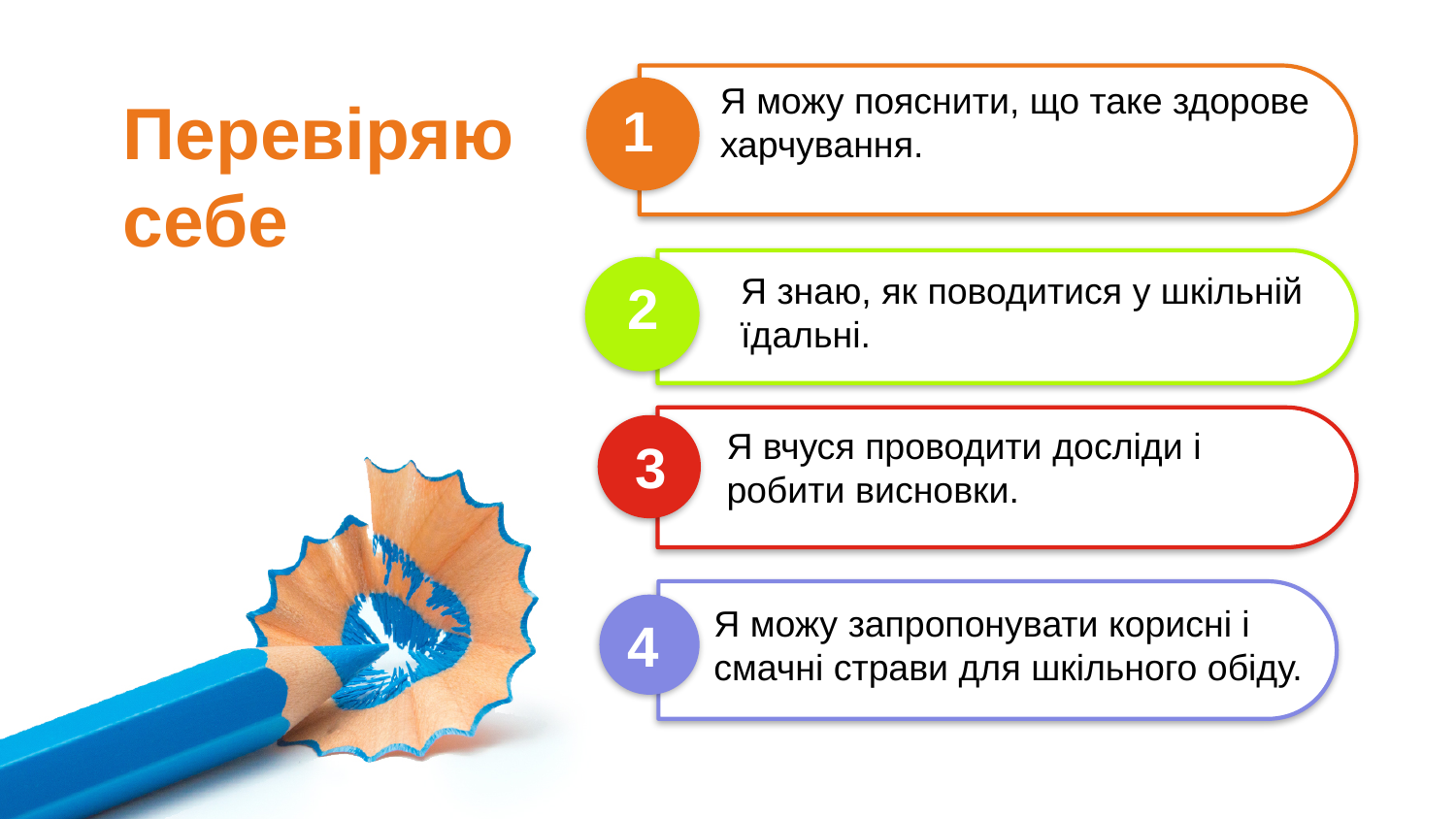

Я можу пояснити, що таке здорове харчування.
Перевіряю себе

1

Я знаю, як поводитися у шкільній їдальні.
2

Я вчуся проводити досліди і
робити висновки.
3
Я можу запропонувати корисні і
смачні страви для шкільного обіду.

4